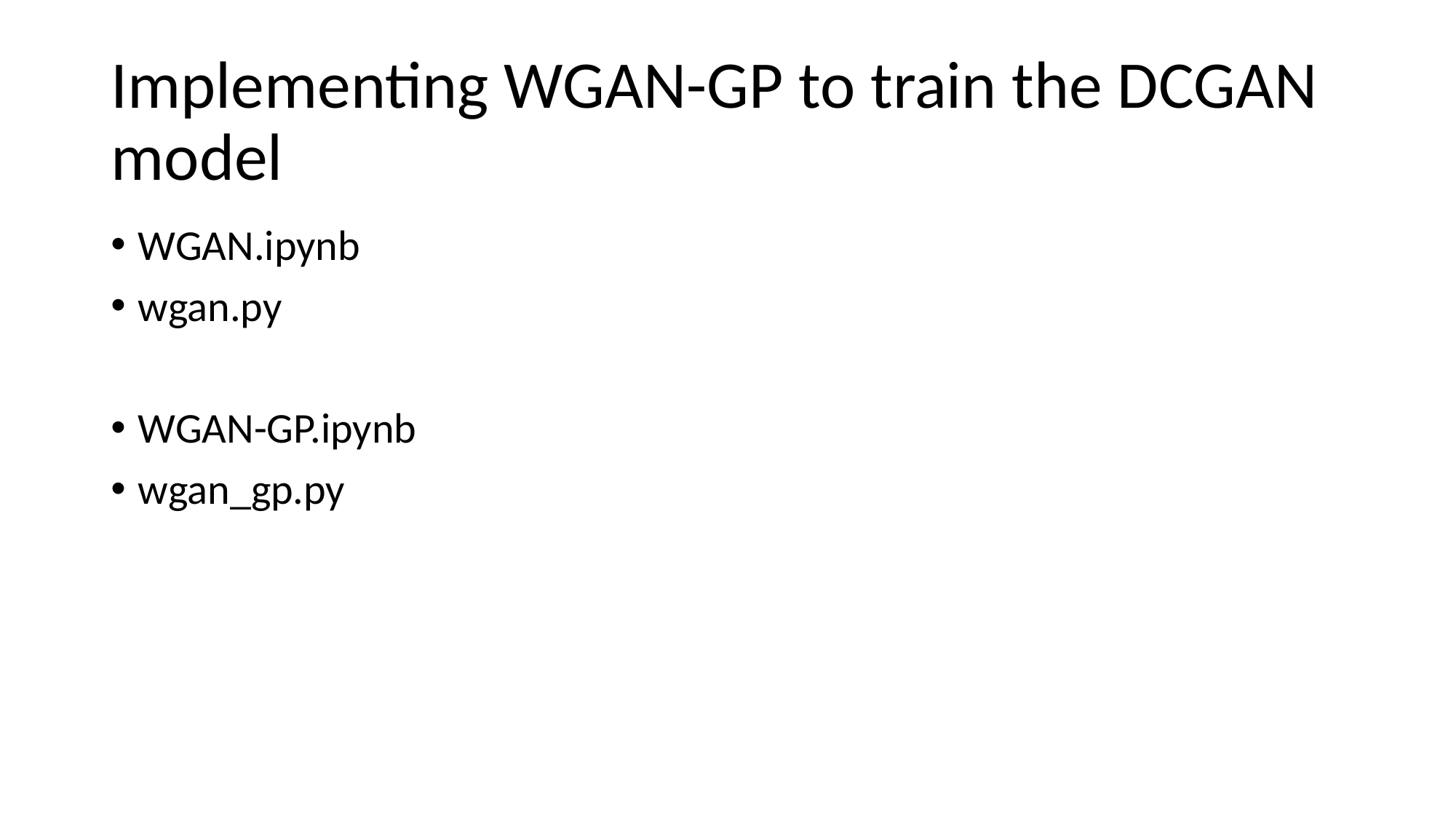

# Implementing WGAN-GP to train the DCGAN model
WGAN.ipynb
wgan.py

WGAN-GP.ipynb
wgan_gp.py